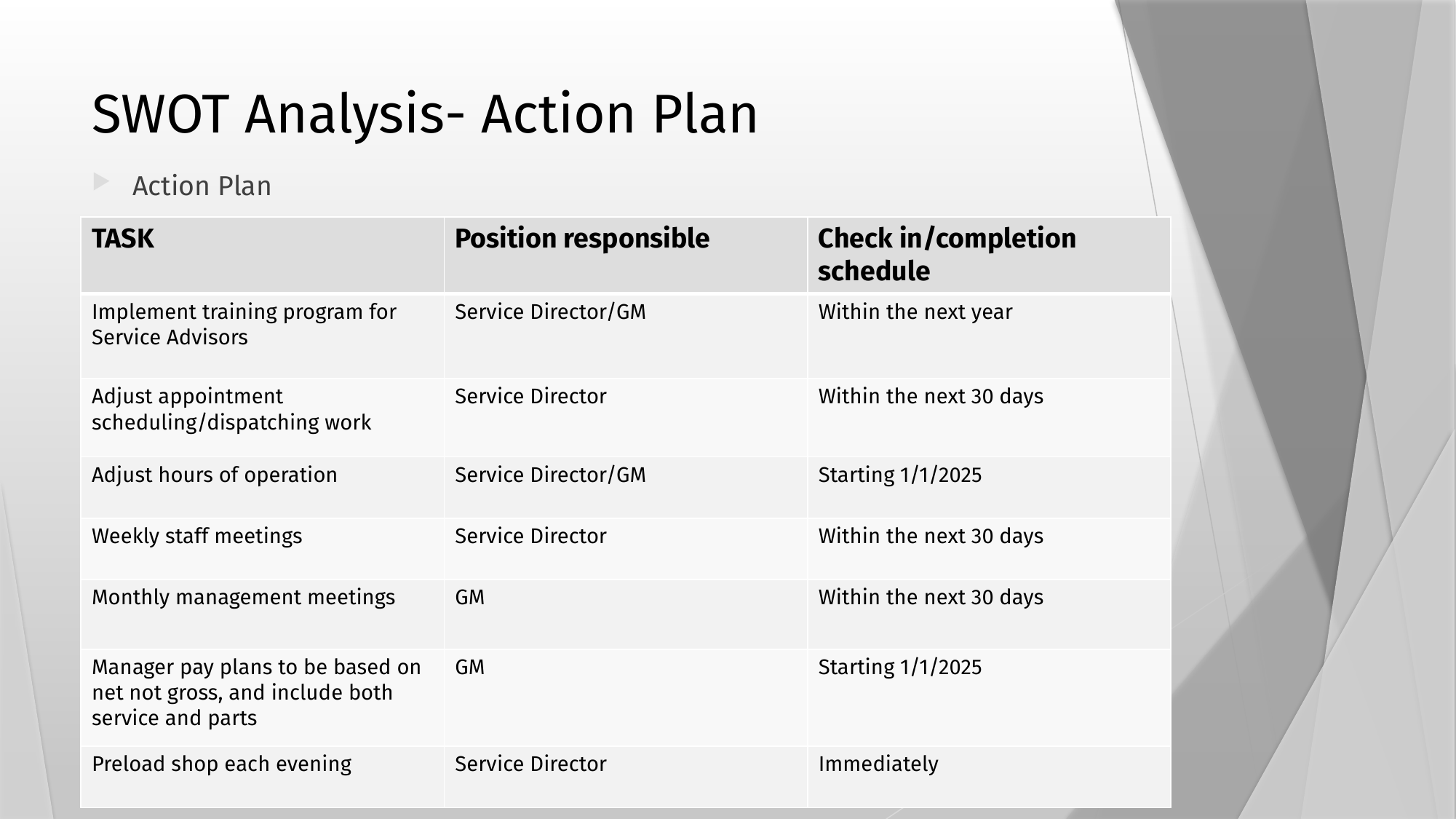

# SWOT Analysis- Action Plan
Action Plan

| TASK | Position responsible | Check in/completion schedule |
| --- | --- | --- |
| Implement training program for Service Advisors | Service Director/GM | Within the next year |
| Adjust appointment scheduling/dispatching work | Service Director | Within the next 30 days |
| Adjust hours of operation | Service Director/GM | Starting 1/1/2025 |
| Weekly staff meetings | Service Director | Within the next 30 days |
| Monthly management meetings | GM | Within the next 30 days |
| Manager pay plans to be based on net not gross, and include both service and parts | GM | Starting 1/1/2025 |
| Preload shop each evening | Service Director | Immediately |